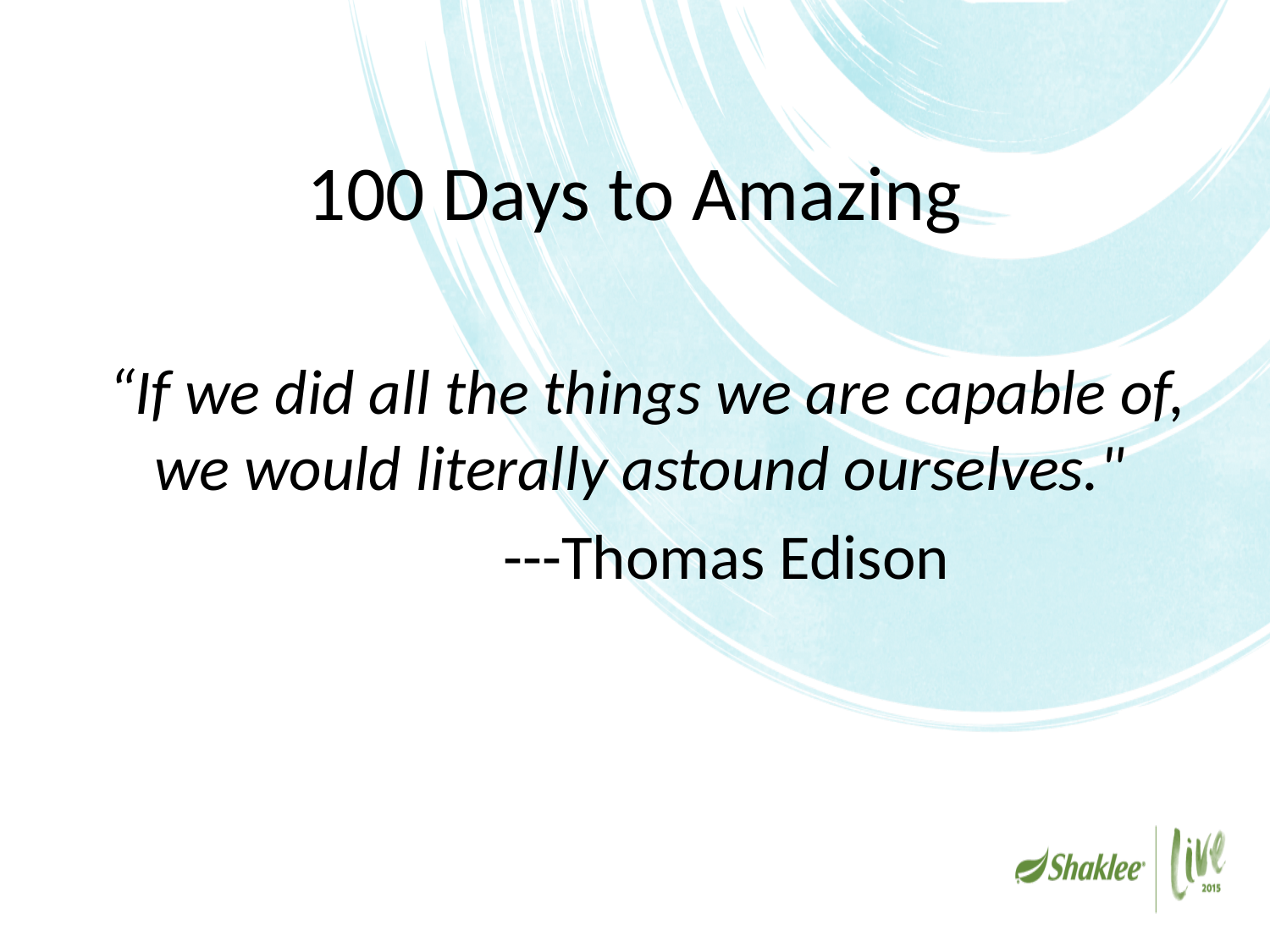

# 100 Days to Amazing
“If we did all the things we are capable of, we would literally astound ourselves."
                ---Thomas Edison